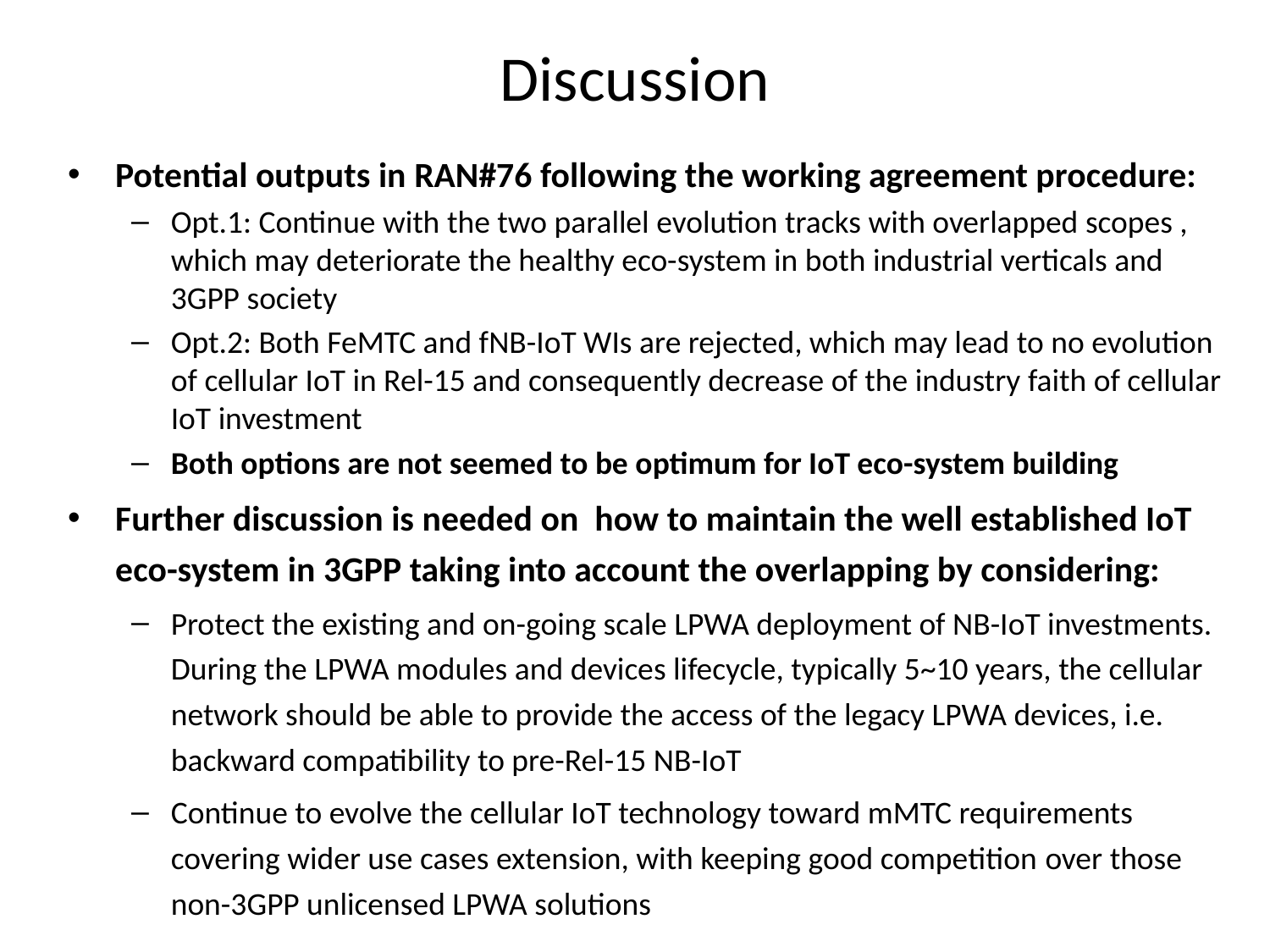

# Discussion
Potential outputs in RAN#76 following the working agreement procedure:
Opt.1: Continue with the two parallel evolution tracks with overlapped scopes , which may deteriorate the healthy eco-system in both industrial verticals and 3GPP society
Opt.2: Both FeMTC and fNB-IoT WIs are rejected, which may lead to no evolution of cellular IoT in Rel-15 and consequently decrease of the industry faith of cellular IoT investment
Both options are not seemed to be optimum for IoT eco-system building
Further discussion is needed on  how to maintain the well established IoT eco-system in 3GPP taking into account the overlapping by considering:
Protect the existing and on-going scale LPWA deployment of NB-IoT investments. During the LPWA modules and devices lifecycle, typically 5~10 years, the cellular network should be able to provide the access of the legacy LPWA devices, i.e. backward compatibility to pre-Rel-15 NB-IoT
Continue to evolve the cellular IoT technology toward mMTC requirements covering wider use cases extension, with keeping good competition over those non-3GPP unlicensed LPWA solutions